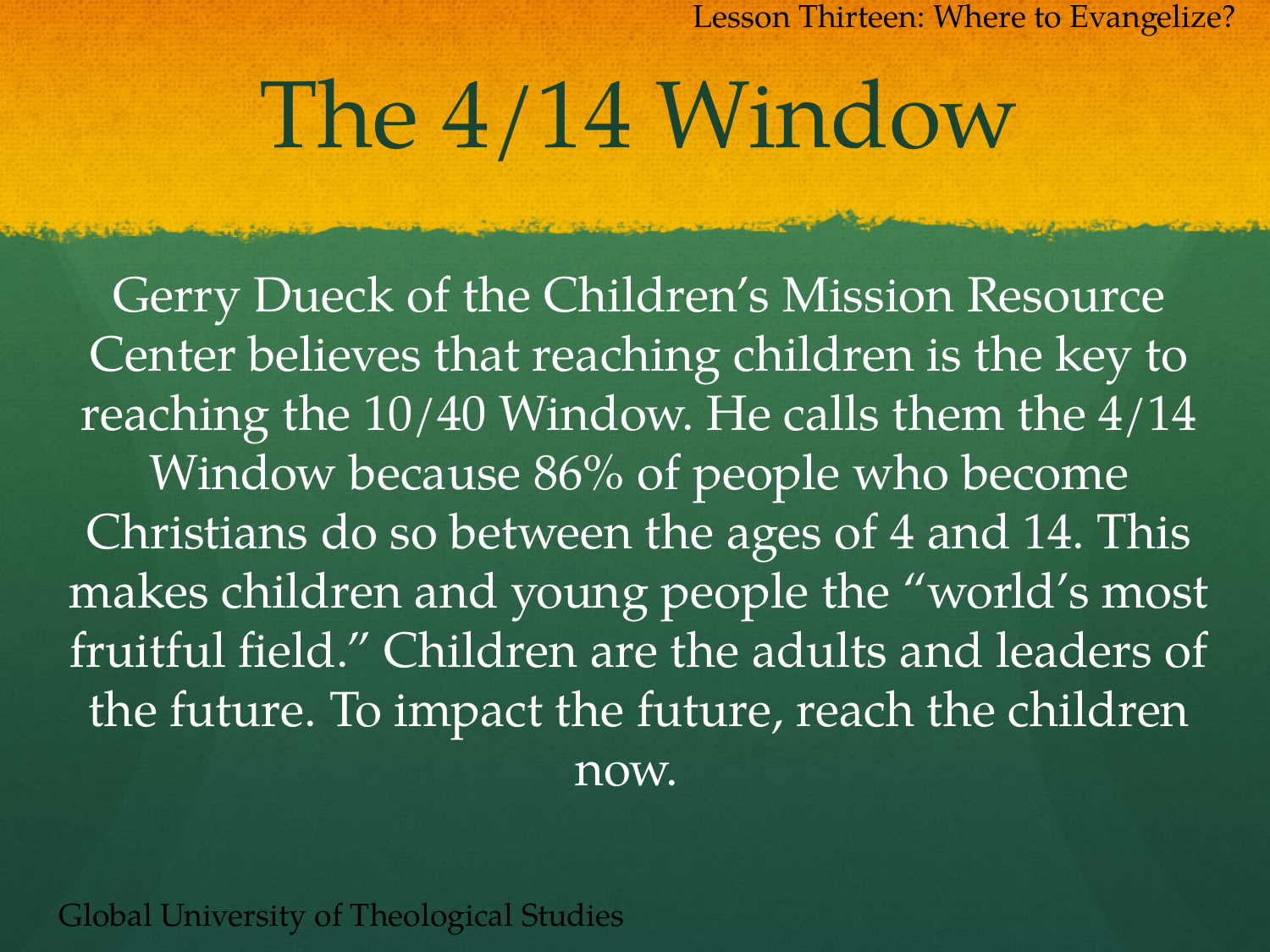

Lesson Thirteen: Where to Evangelize?

# The 4/14 Window
Gerry Dueck of the Children’s Mission Resource Center believes that reaching children is the key to reaching the 10/40 Window. He calls them the 4/14 Window because 86% of people who become Christians do so between the ages of 4 and 14. This makes children and young people the “world’s most fruitful field.” Children are the adults and leaders of the future. To impact the future, reach the children now.
Global University of Theological Studies